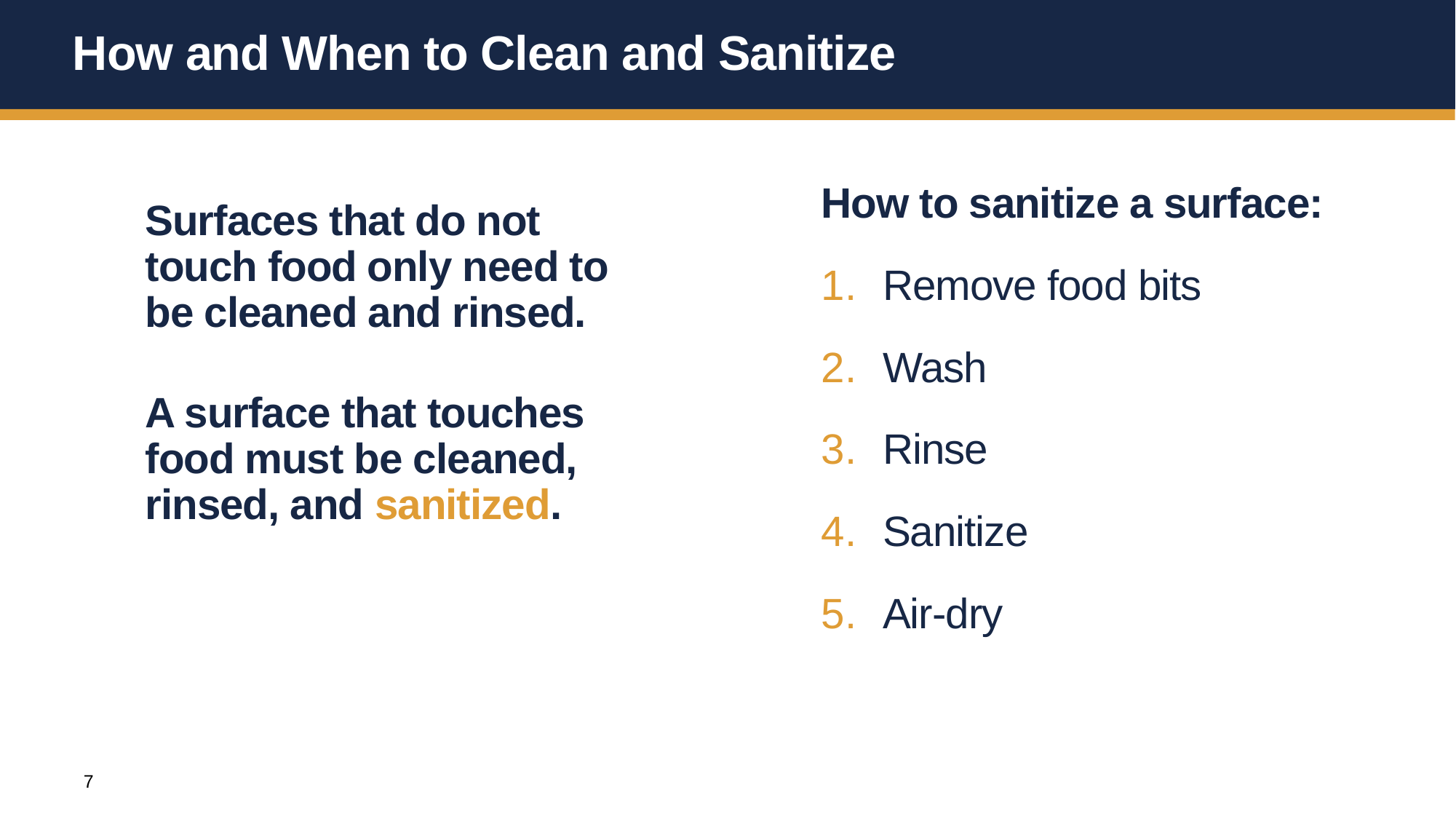

# How and When to Clean and Sanitize
How to sanitize a surface:
Remove food bits
Wash
Rinse
Sanitize
Air-dry
Surfaces that do not touch food only need to be cleaned and rinsed.
A surface that touches food must be cleaned, rinsed, and sanitized.
7